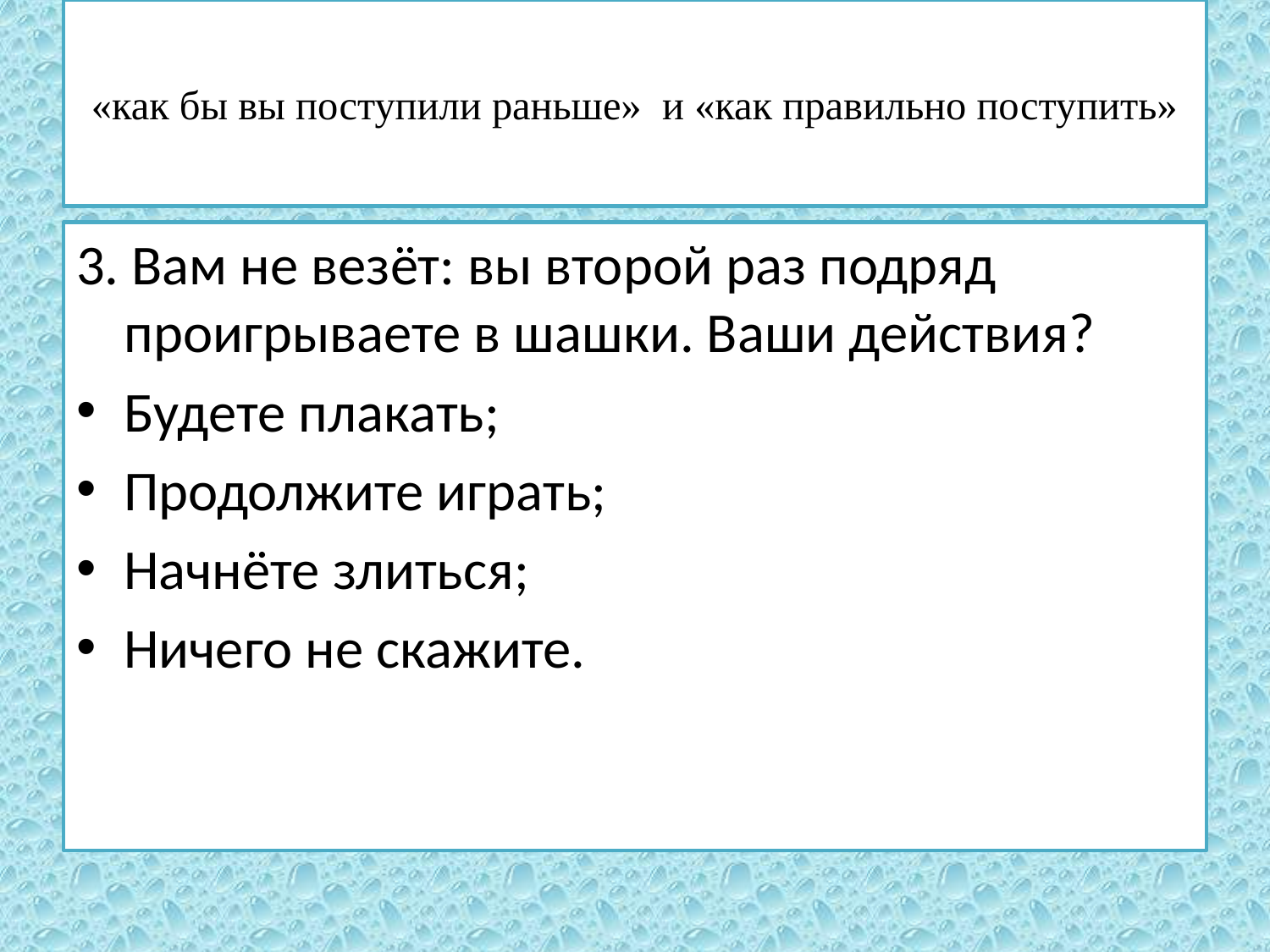

# «как бы вы поступили раньше»  и «как правильно поступить»
3. Вам не везёт: вы второй раз подряд проигрываете в шашки. Ваши действия?
Будете плакать;
Продолжите играть;
Начнёте злиться;
Ничего не скажите.